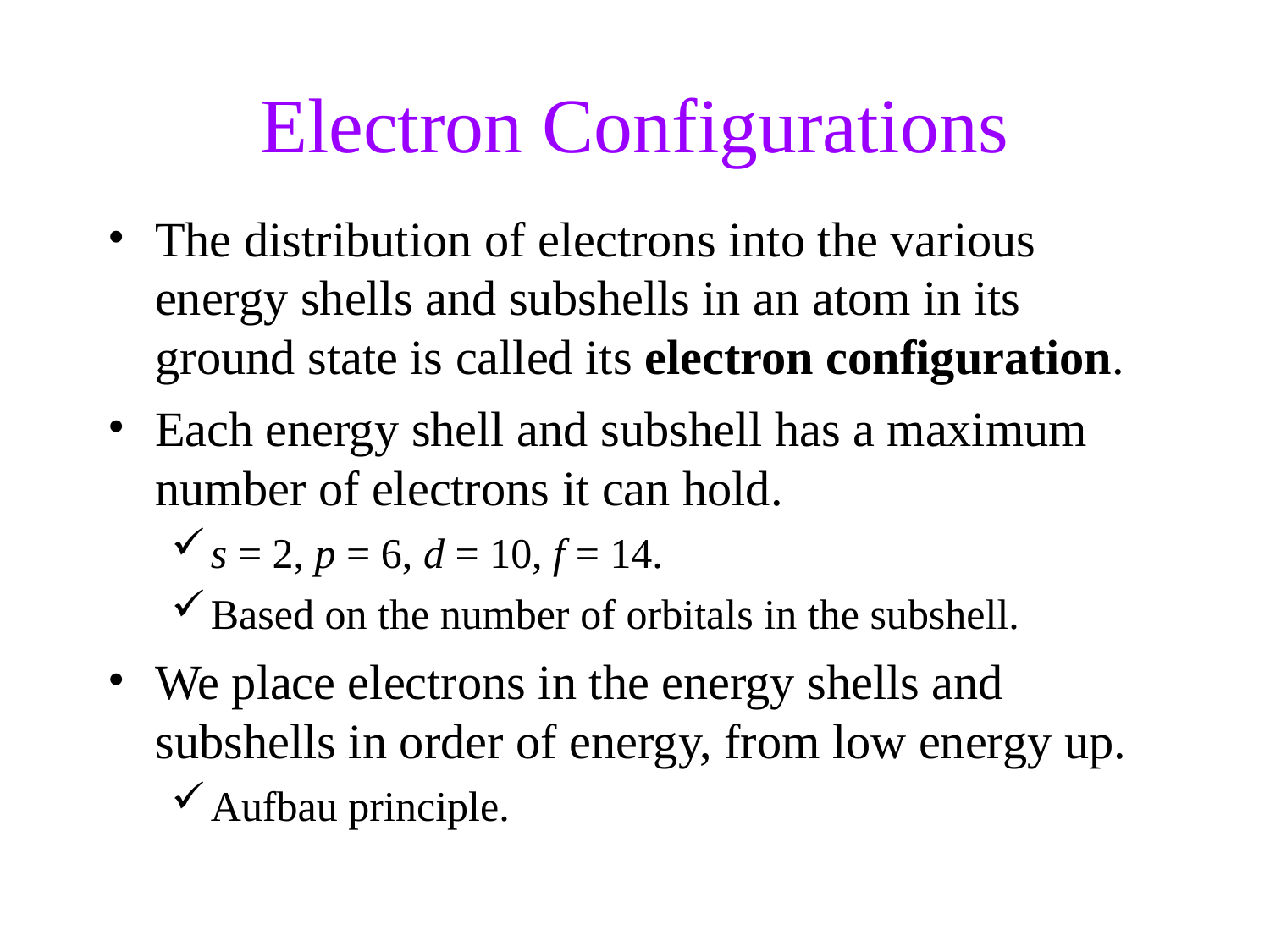

Electron Configurations
The distribution of electrons into the various energy shells and subshells in an atom in its ground state is called its electron configuration.
Each energy shell and subshell has a maximum number of electrons it can hold.
s = 2, p = 6, d = 10, f = 14.
Based on the number of orbitals in the subshell.
We place electrons in the energy shells and subshells in order of energy, from low energy up.
Aufbau principle.